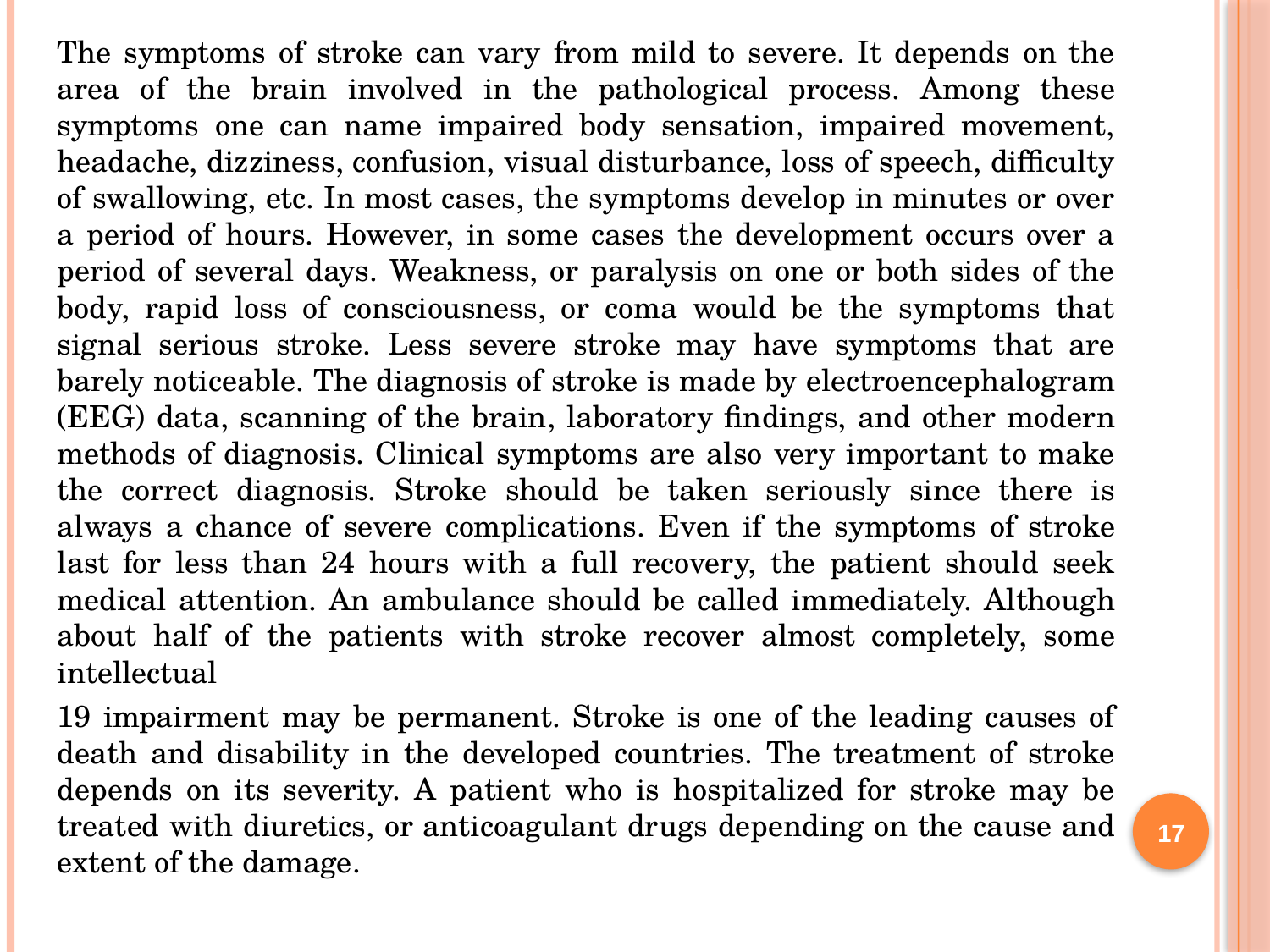

The symptoms of stroke can vary from mild to severe. It depends on the area of the brain involved in the pathological process. Among these symptoms one can name impaired body sensation, impaired movement, headache, dizziness, confusion, visual disturbance, loss of speech, difficulty of swallowing, etc. In most cases, the symptoms develop in minutes or over a period of hours. However, in some cases the development occurs over a period of several days. Weakness, or paralysis on one or both sides of the body, rapid loss of consciousness, or coma would be the symptoms that signal serious stroke. Less severe stroke may have symptoms that are barely noticeable. The diagnosis of stroke is made by electroencephalogram (EEG) data, scanning of the brain, laboratory findings, and other modern methods of diagnosis. Clinical symptoms are also very important to make the correct diagnosis. Stroke should be taken seriously since there is always a chance of severe complications. Even if the symptoms of stroke last for less than 24 hours with a full recovery, the patient should seek medical attention. An ambulance should be called immediately. Although about half of the patients with stroke recover almost completely, some intellectual
19 impairment may be permanent. Stroke is one of the leading causes of death and disability in the developed countries. The treatment of stroke depends on its severity. A patient who is hospitalized for stroke may be treated with diuretics, or anticoagulant drugs depending on the cause and extent of the damage.
17